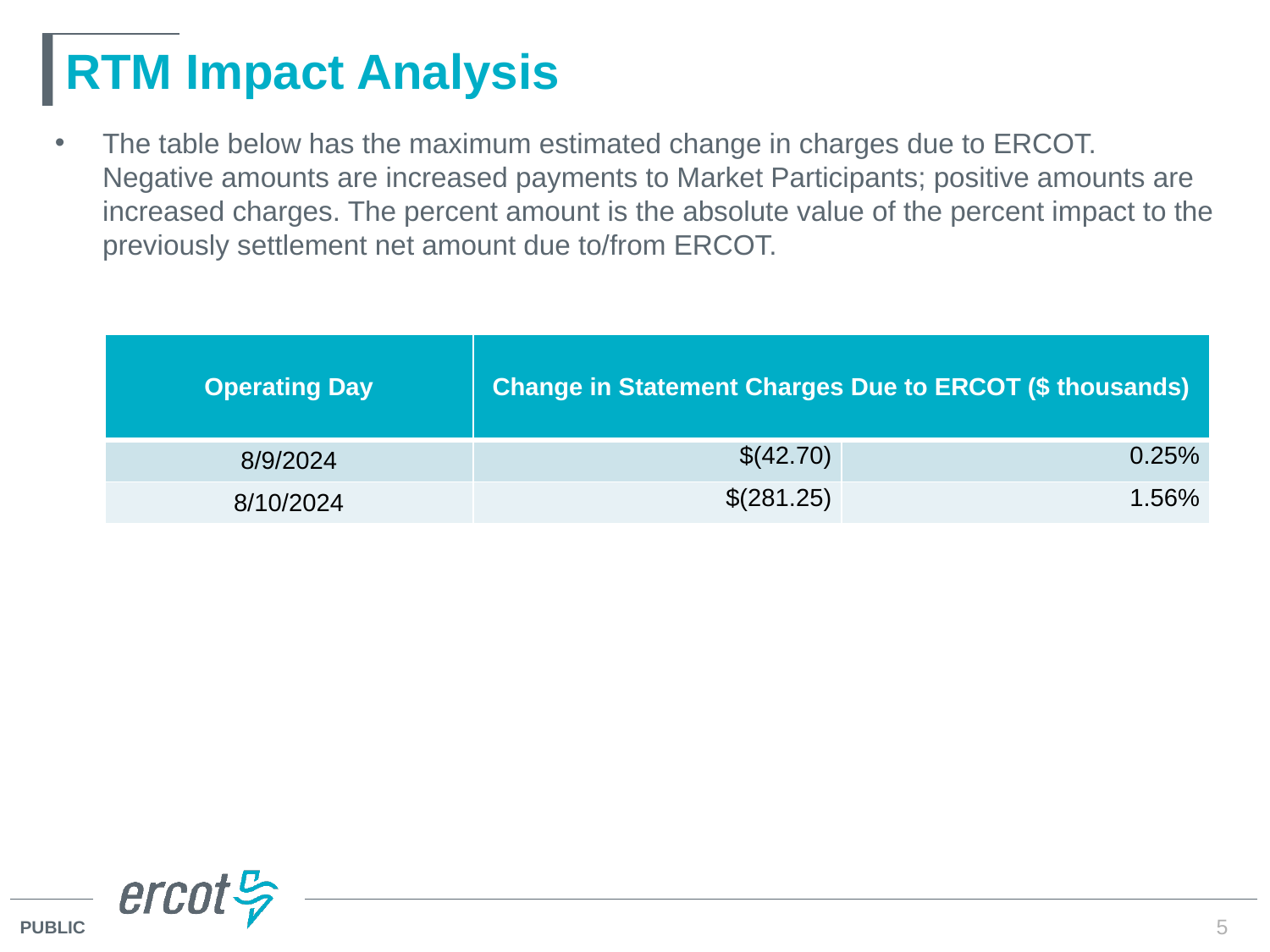

# RTM Impact Analysis
The table below has the maximum estimated change in charges due to ERCOT.  Negative amounts are increased payments to Market Participants; positive amounts are increased charges. The percent amount is the absolute value of the percent impact to the previously settlement net amount due to/from ERCOT.

| Operating Day | Change in Statement Charges Due to ERCOT ($ thousands) |  |
| --- | --- | --- |
| 8/9/2024 | $(42.70) | 0.25% |
| 8/10/2024 | $(281.25) | 1.56% |
5